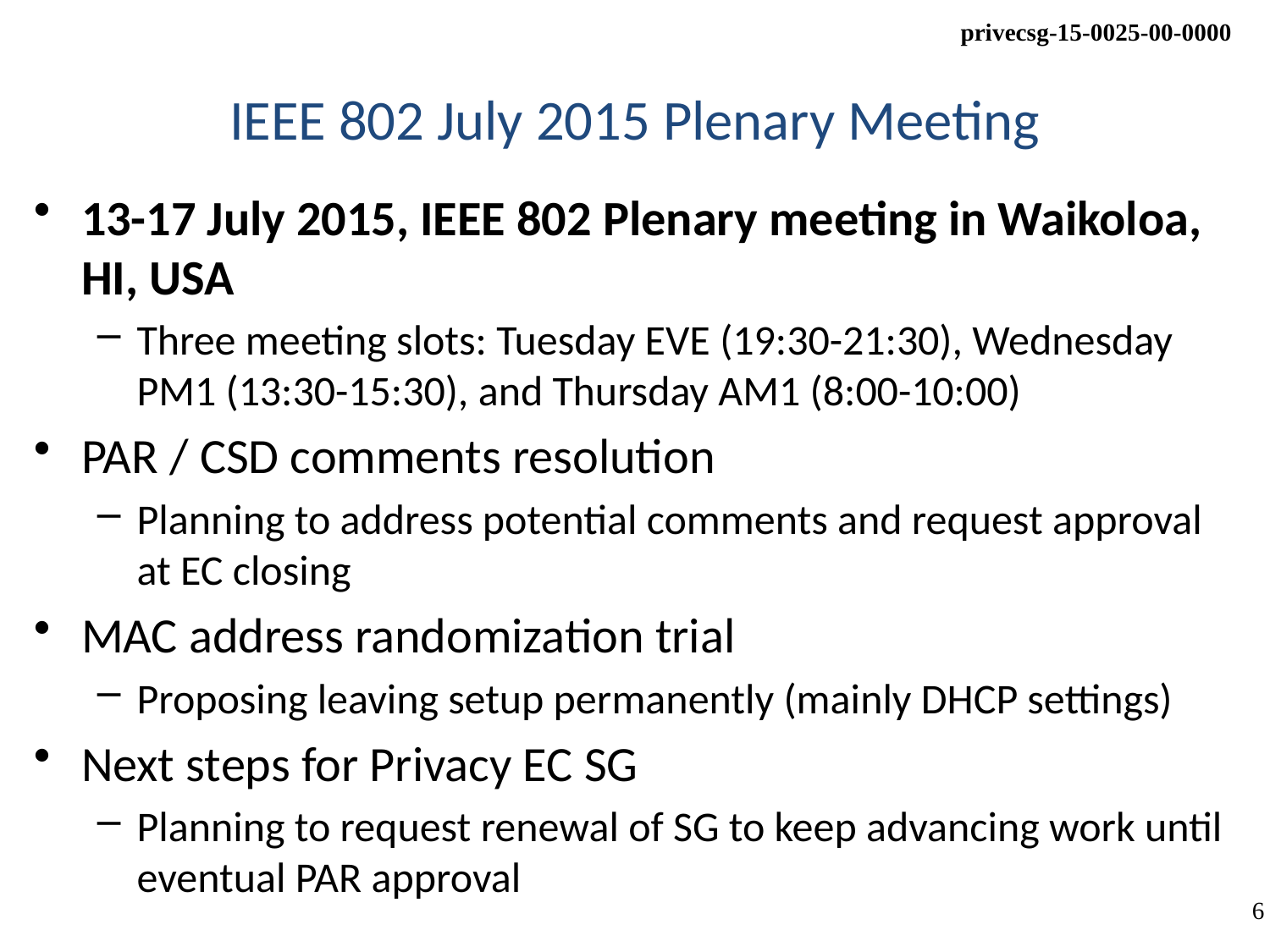

# IEEE 802 July 2015 Plenary Meeting
13-17 July 2015, IEEE 802 Plenary meeting in Waikoloa, HI, USA
Three meeting slots: Tuesday EVE (19:30-21:30), Wednesday PM1 (13:30-15:30), and Thursday AM1 (8:00-10:00)
PAR / CSD comments resolution
Planning to address potential comments and request approval at EC closing
MAC address randomization trial
Proposing leaving setup permanently (mainly DHCP settings)
Next steps for Privacy EC SG
Planning to request renewal of SG to keep advancing work until eventual PAR approval